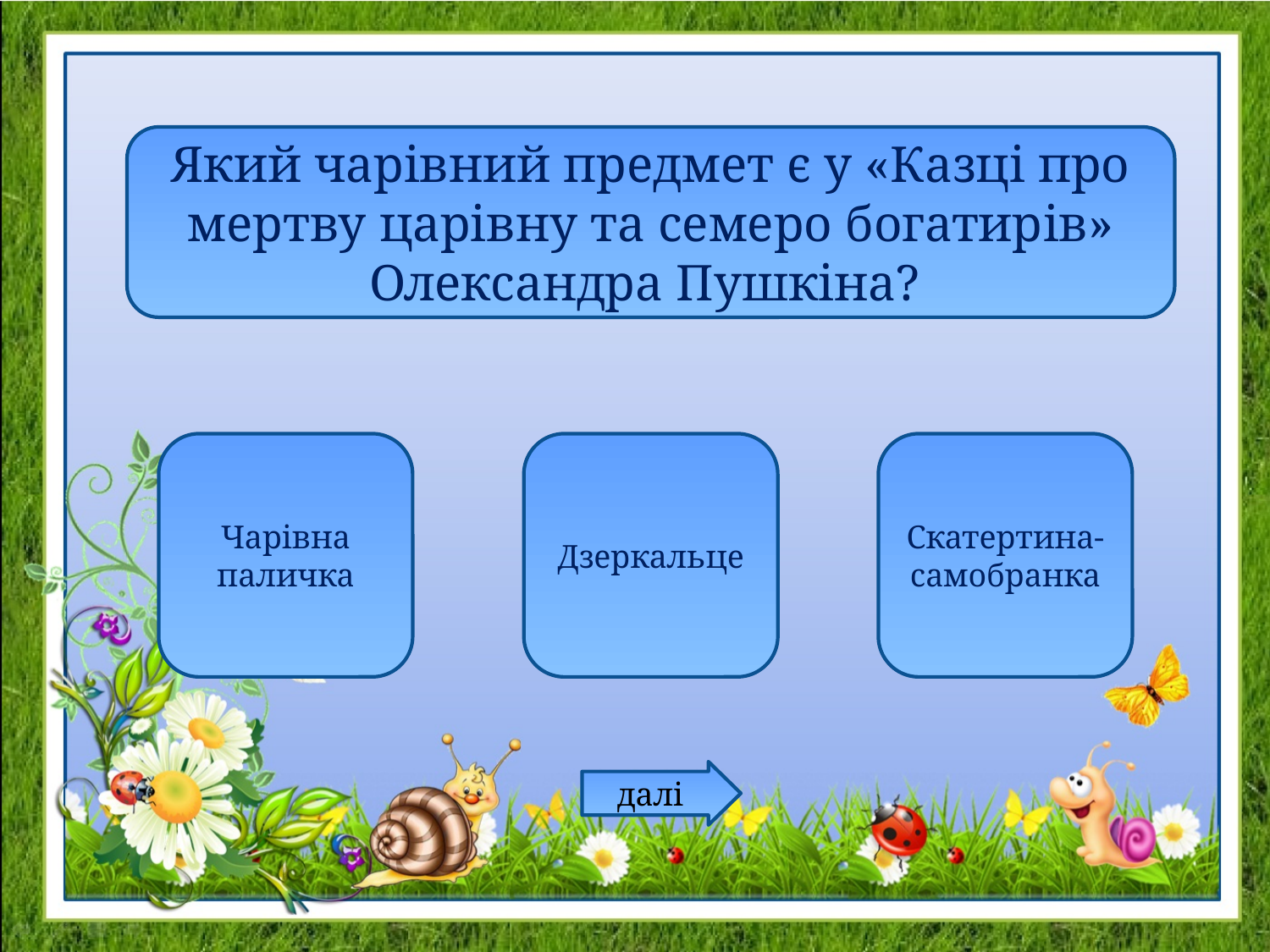

Який чарівний предмет є у «Казці про мертву царівну та семеро богатирів» Олександра Пушкіна?
Чарівна паличка
Дзеркальце
Скатертина-самобранка
далі